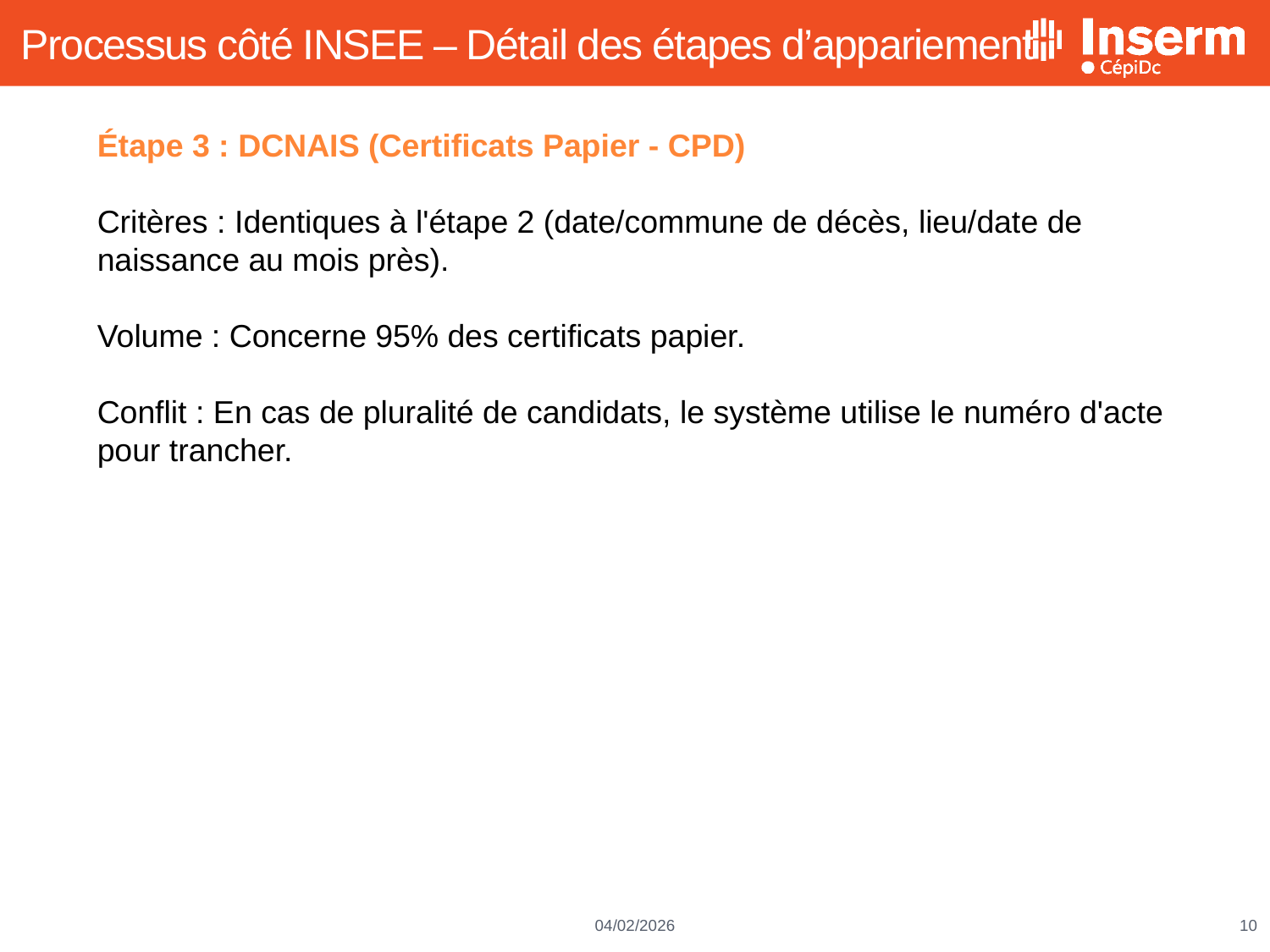

# Processus côté INSEE – Détail des étapes d’appariement
Étape 3 : DCNAIS (Certificats Papier - CPD)

Critères : Identiques à l'étape 2 (date/commune de décès, lieu/date de naissance au mois près).

Volume : Concerne 95% des certificats papier.

Conflit : En cas de pluralité de candidats, le système utilise le numéro d'acte pour trancher.

10